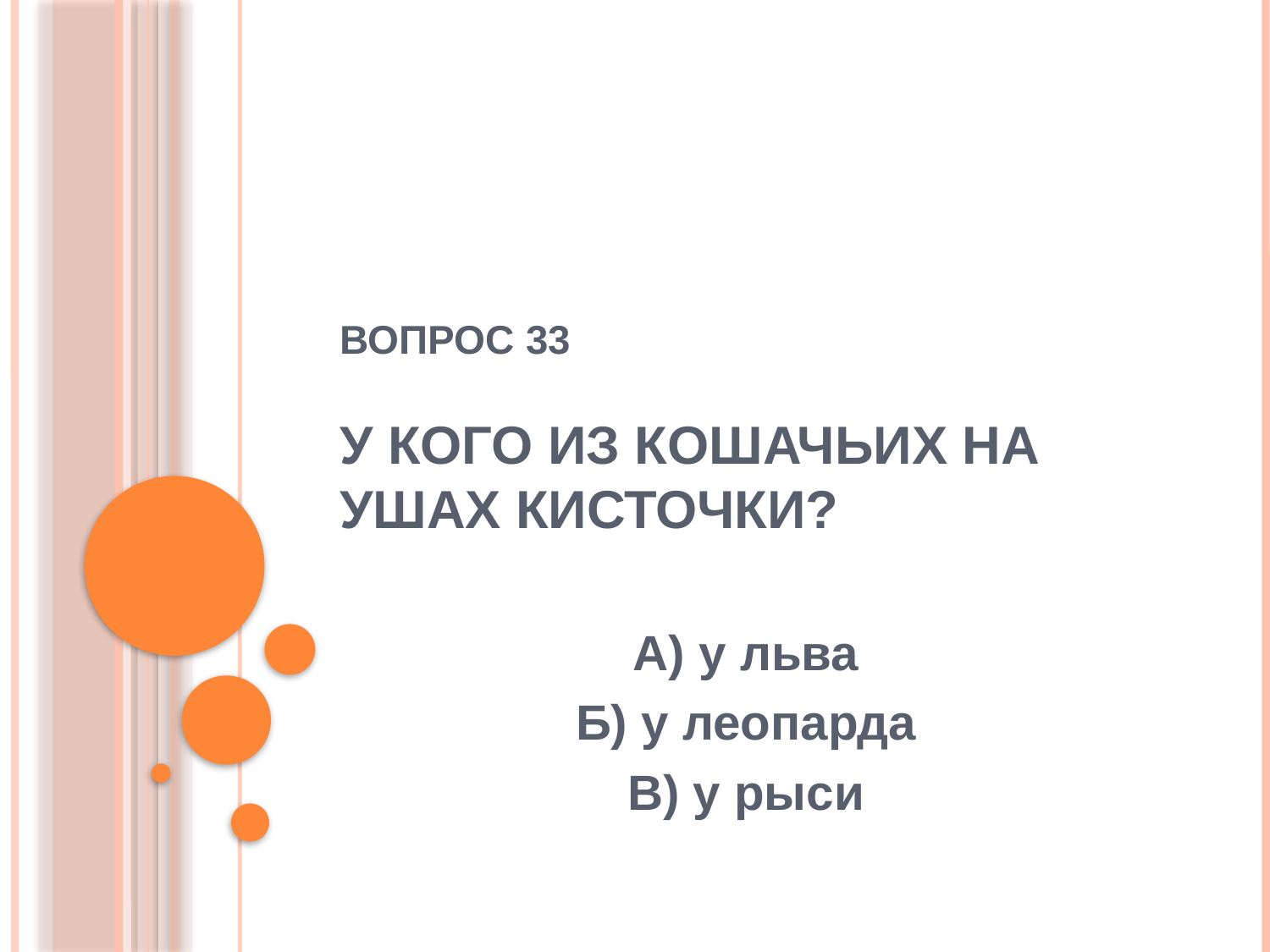

# Вопрос 33 У кого из кошачьих на ушах кисточки?
А) у льва
Б) у леопарда
В) у рыси